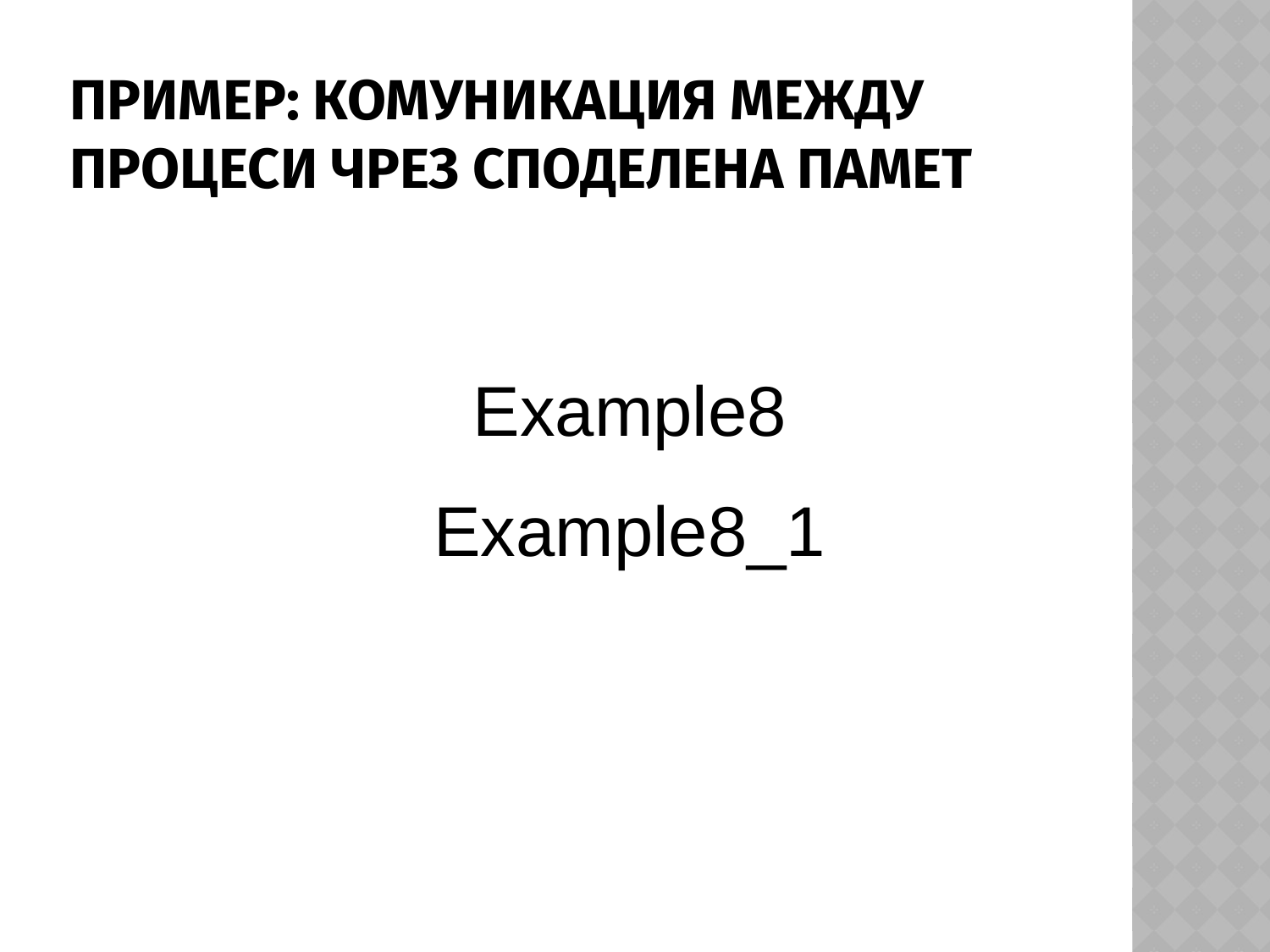

# Пример: комуникация между процеси чрез споделена памет
Example8
Example8_1